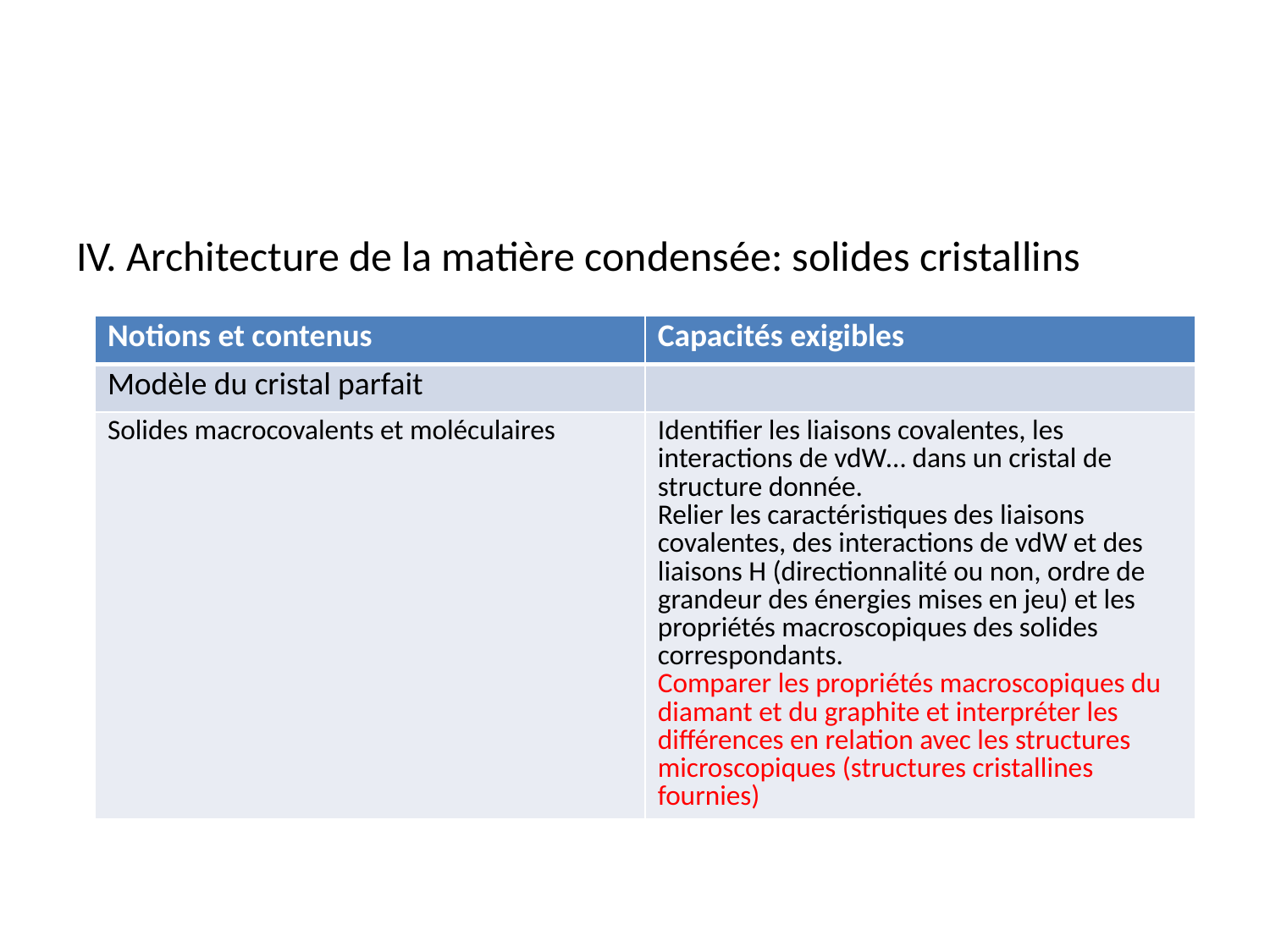

#
IV. Architecture de la matière condensée: solides cristallins

| Notions et contenus | Capacités exigibles |
| --- | --- |
| Modèle du cristal parfait |  |
| Solides macrocovalents et moléculaires | Identifier les liaisons covalentes, les interactions de vdW… dans un cristal de structure donnée. Relier les caractéristiques des liaisons covalentes, des interactions de vdW et des liaisons H (directionnalité ou non, ordre de grandeur des énergies mises en jeu) et les propriétés macroscopiques des solides correspondants. Comparer les propriétés macroscopiques du diamant et du graphite et interpréter les différences en relation avec les structures microscopiques (structures cristallines fournies) |